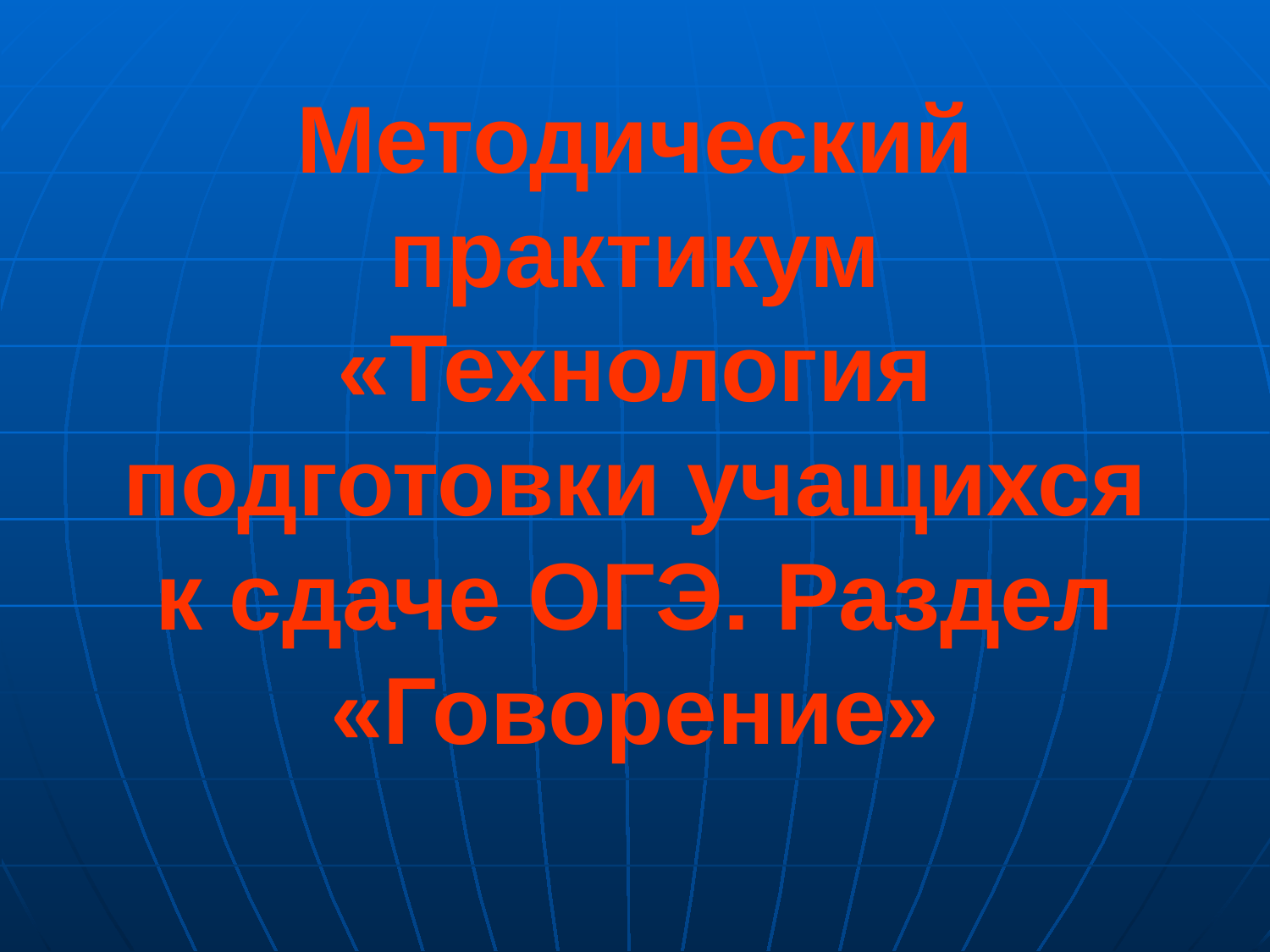

Методический практикум «Технология подготовки учащихся к сдаче ОГЭ. Раздел «Говорение»